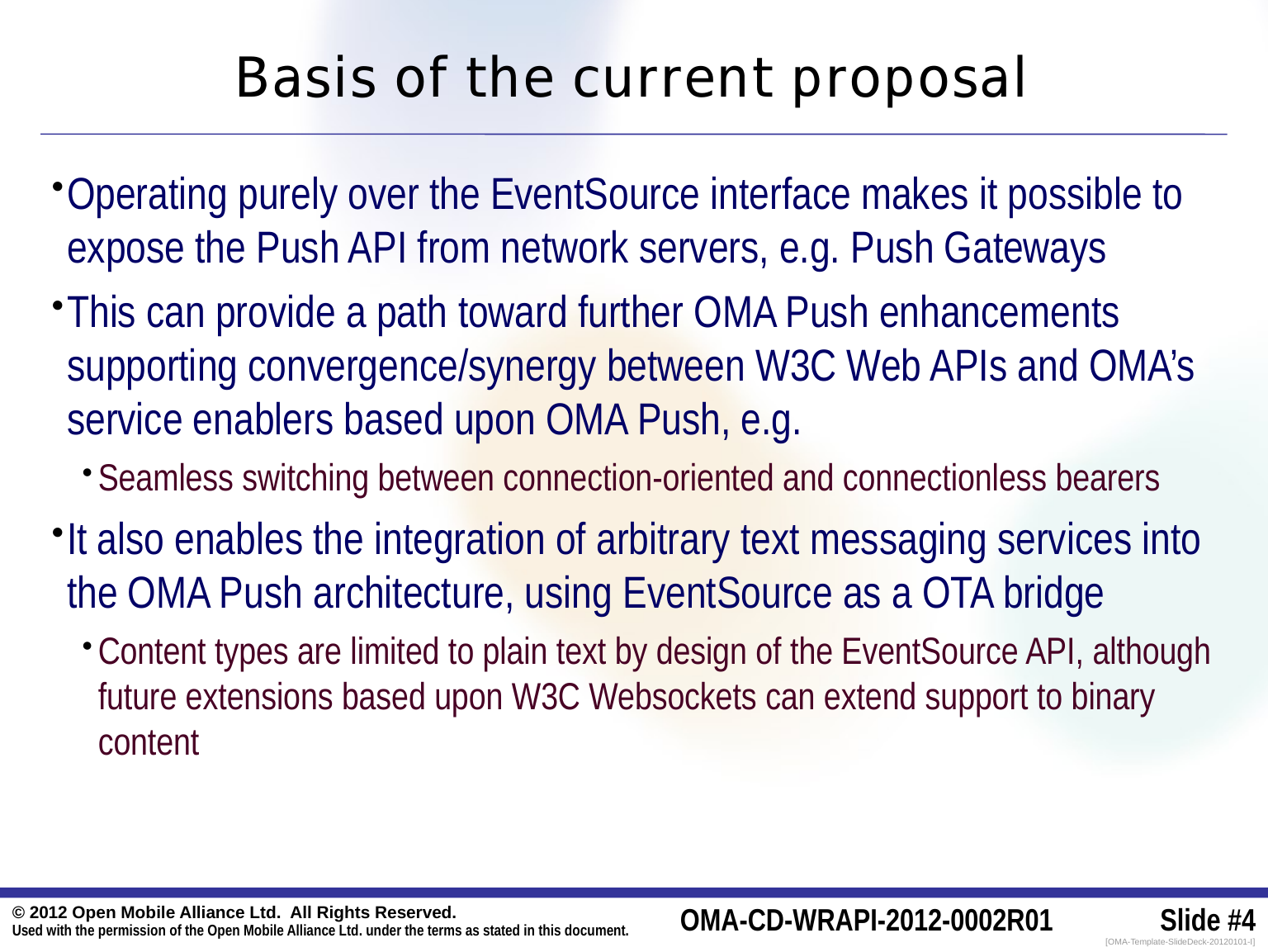

# Basis of the current proposal
Operating purely over the EventSource interface makes it possible to expose the Push API from network servers, e.g. Push Gateways
This can provide a path toward further OMA Push enhancements supporting convergence/synergy between W3C Web APIs and OMA’s service enablers based upon OMA Push, e.g.
Seamless switching between connection-oriented and connectionless bearers
It also enables the integration of arbitrary text messaging services into the OMA Push architecture, using EventSource as a OTA bridge
Content types are limited to plain text by design of the EventSource API, although future extensions based upon W3C Websockets can extend support to binary content